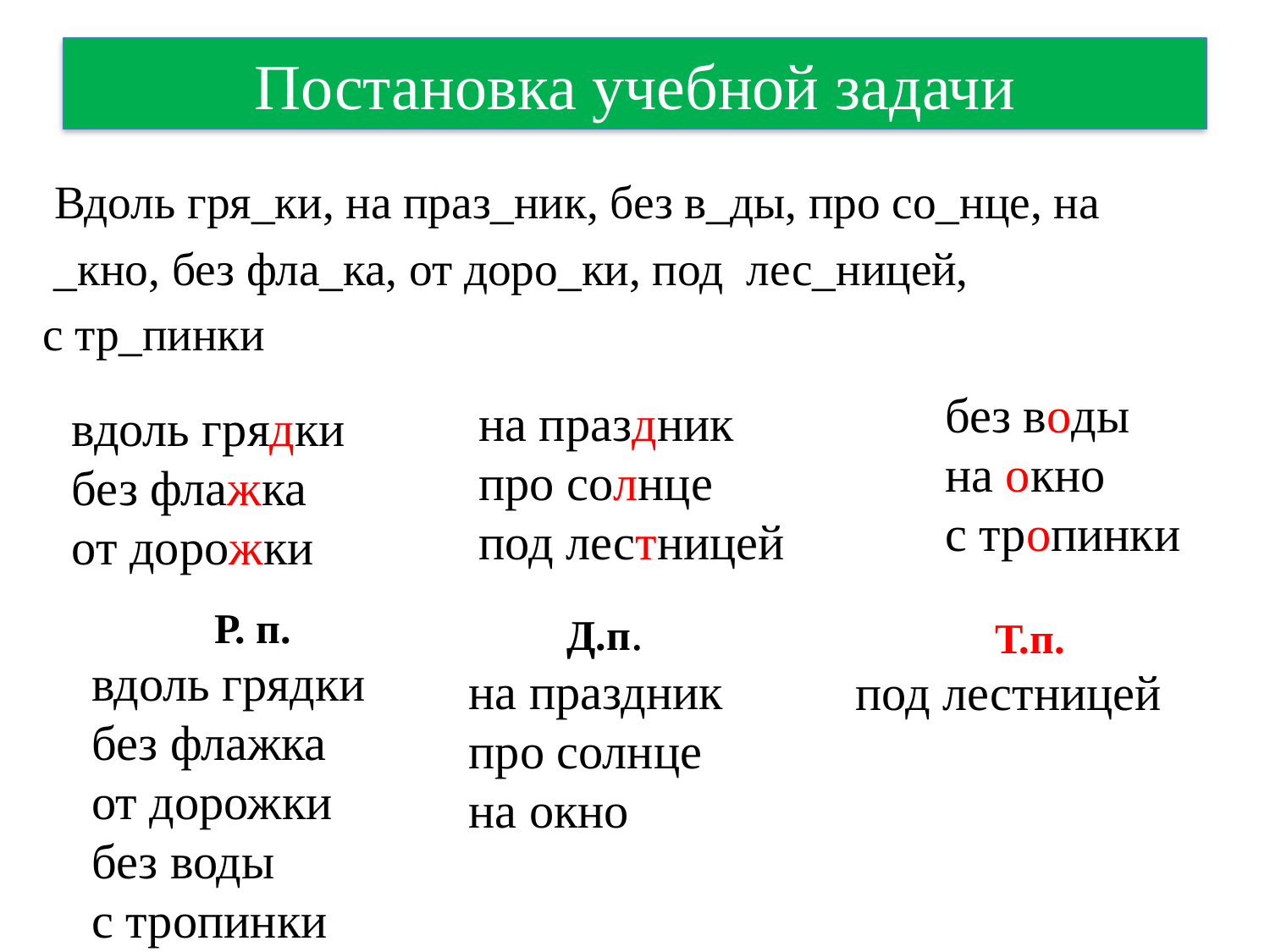

# Постановка учебной задачи
 Вдоль гря_ки, на праз_ник, без в_ды, про со_нце, на
 _кно, без фла_ка, от доро_ки, под  лес_ницей,
с тр_пинки

на праздник
про солнце
под лестницей
без воды
на окно
с тропинки
вдоль грядки
без флажка
от дорожки
Р. п.
вдоль грядки
без флажка
от дорожки
без воды
с тропинки
Д.п.
на праздник
про солнце
на окно
Т.п.
под лестницей